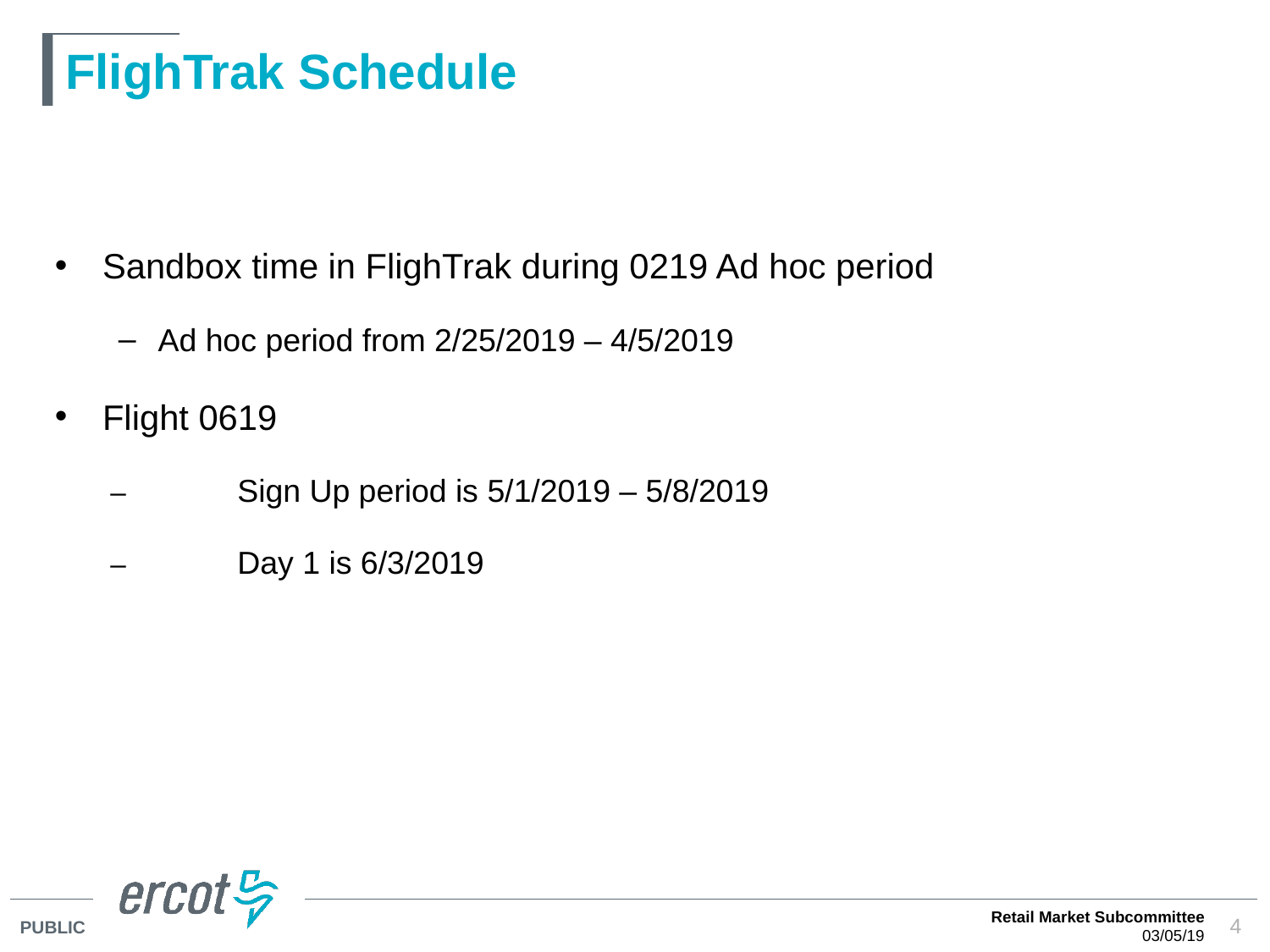

# FlighTrak Schedule

Sandbox time in FlighTrak during 0219 Ad hoc period
Ad hoc period from 2/25/2019 – 4/5/2019
Flight 0619
–	Sign Up period is 5/1/2019 – 5/8/2019
–	Day 1 is 6/3/2019

Retail Market Subcommittee
03/05/19
4